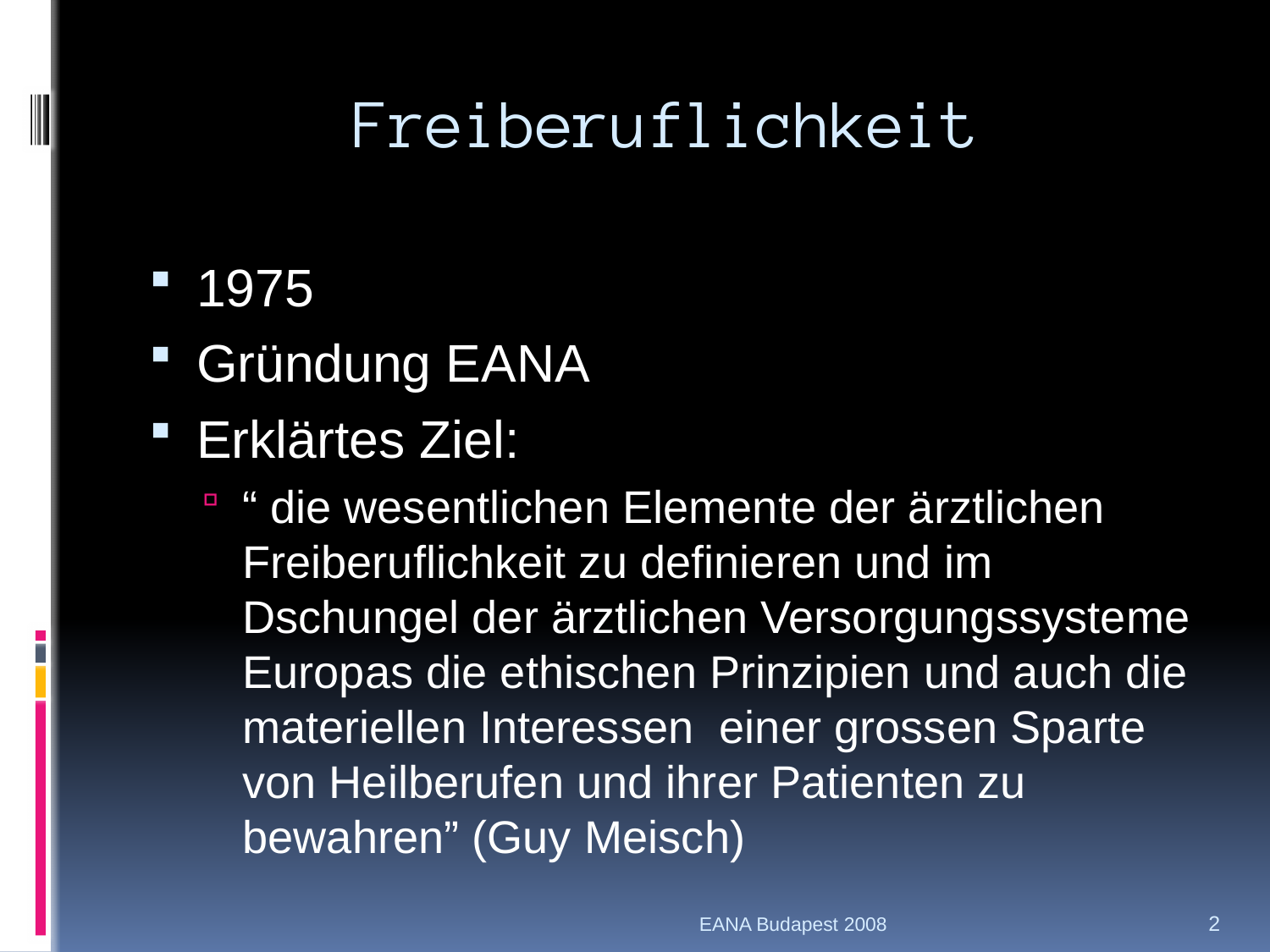

# Freiberuflichkeit
1975
Gründung EANA
Erklärtes Ziel:
“ die wesentlichen Elemente der ärztlichen Freiberuflichkeit zu definieren und im Dschungel der ärztlichen Versorgungssysteme Europas die ethischen Prinzipien und auch die materiellen Interessen  einer grossen Sparte von Heilberufen und ihrer Patienten zu bewahren” (Guy Meisch)
EANA Budapest 2008
2